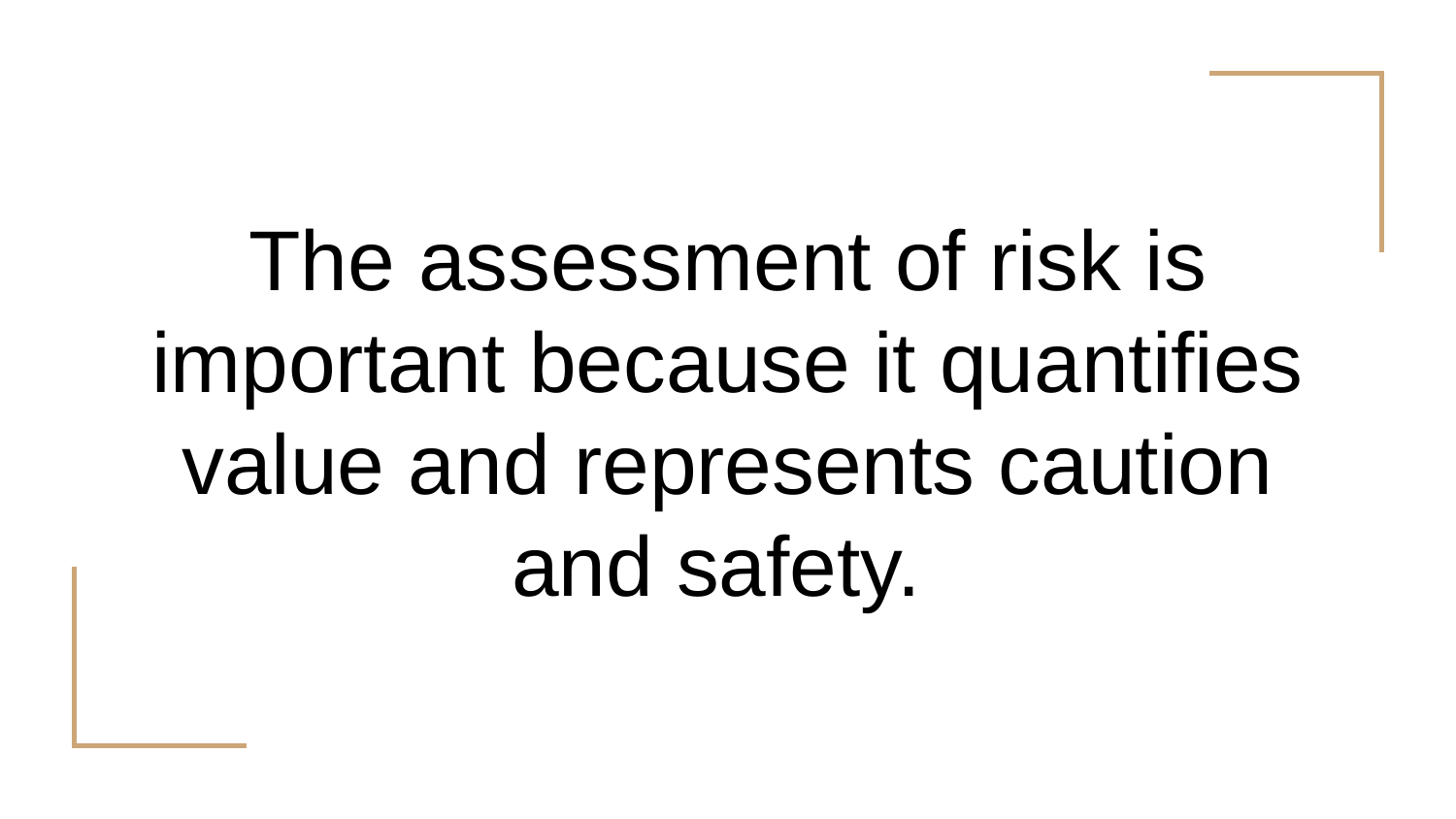

# The assessment of risk is important because it quantifies value and represents caution and safety.